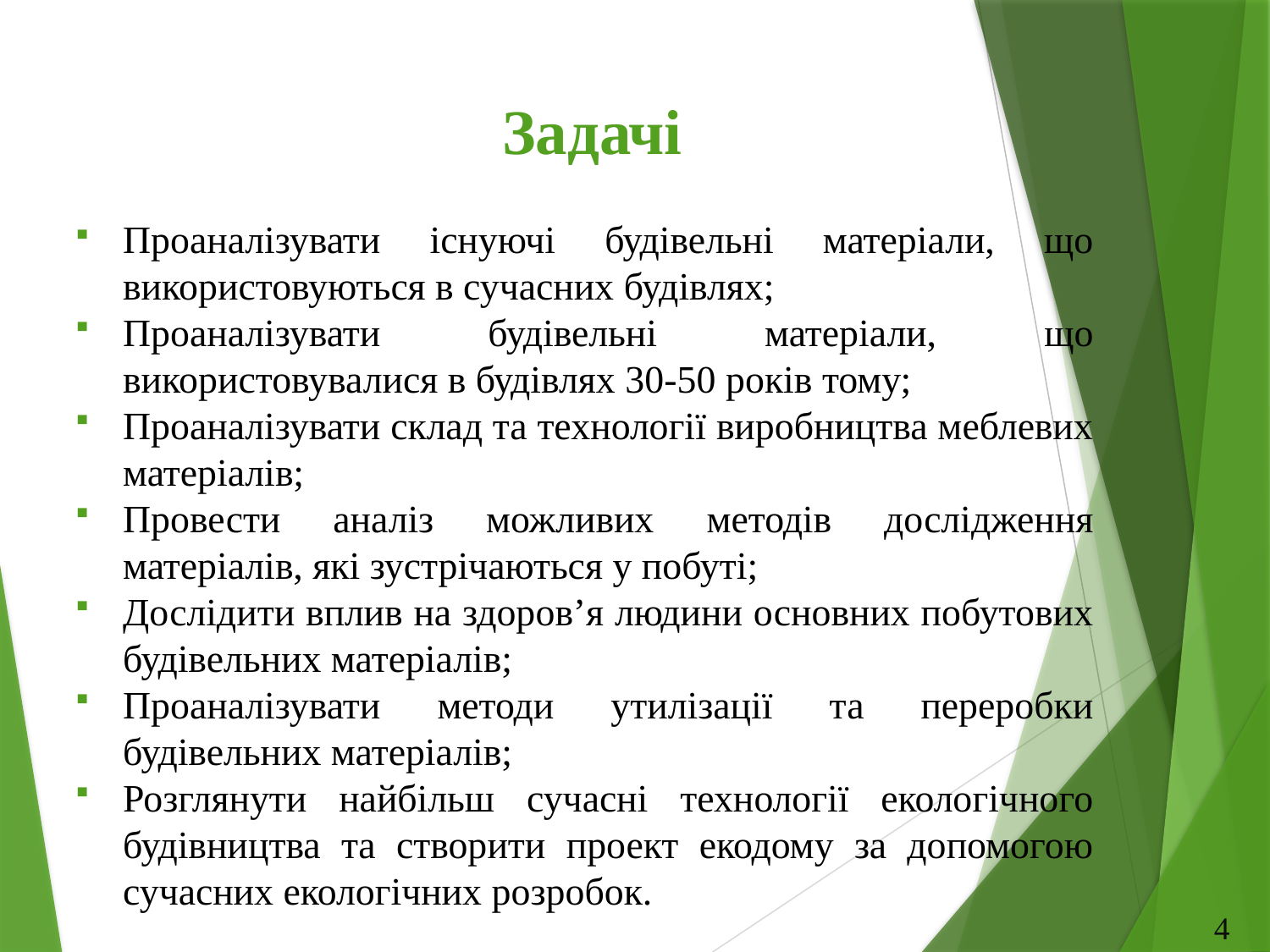

# Задачі
Проаналізувати існуючі будівельні матеріали, що використовуються в сучасних будівлях;
Проаналізувати будівельні матеріали, що використовувалися в будівлях 30-50 років тому;
Проаналізувати склад та технології виробництва меблевих матеріалів;
Провести аналіз можливих методів дослідження матеріалів, які зустрічаються у побуті;
Дослідити вплив на здоров’я людини основних побутових будівельних матеріалів;
Проаналізувати методи утилізації та переробки будівельних матеріалів;
Розглянути найбільш сучасні технології екологічного будівництва та створити проект екодому за допомогою сучасних екологічних розробок.

4